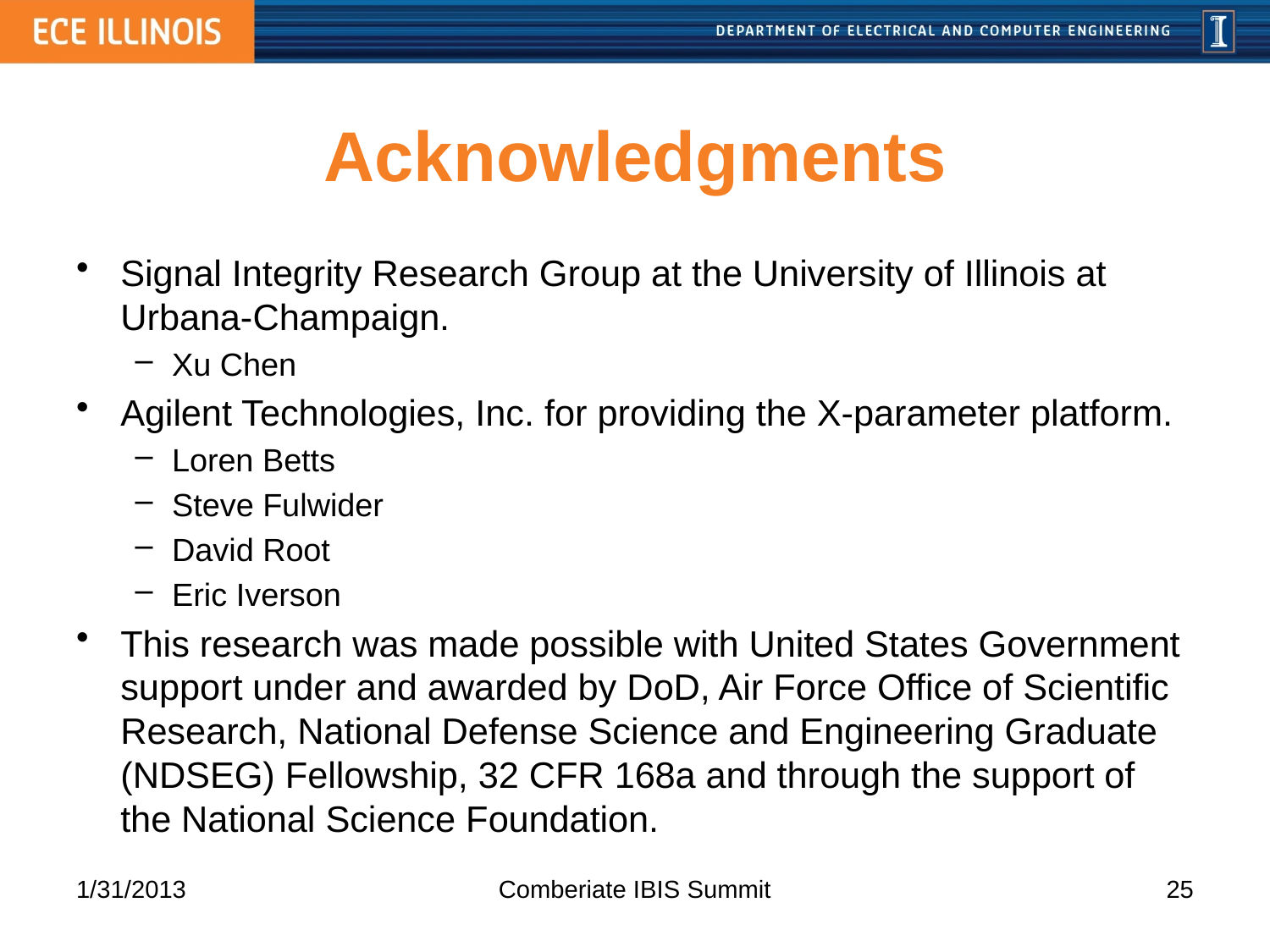

# Acknowledgments
Signal Integrity Research Group at the University of Illinois at Urbana-Champaign.
Xu Chen
Agilent Technologies, Inc. for providing the X-parameter platform.
Loren Betts
Steve Fulwider
David Root
Eric Iverson
This research was made possible with United States Government support under and awarded by DoD, Air Force Office of Scientific Research, National Defense Science and Engineering Graduate (NDSEG) Fellowship, 32 CFR 168a and through the support of the National Science Foundation.
1/31/2013
Comberiate IBIS Summit
25